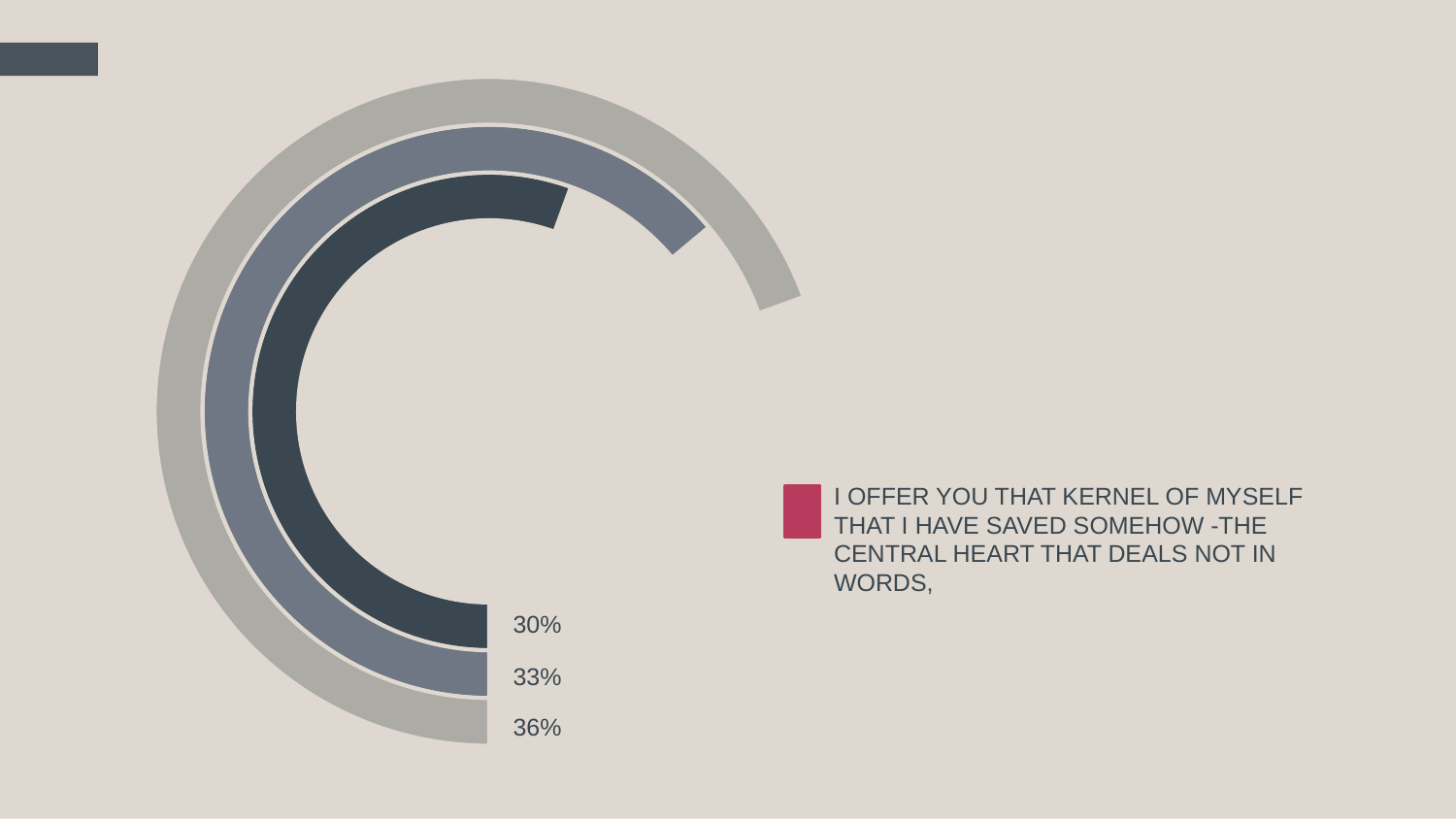

I OFFER YOU THAT KERNEL OF MYSELF THAT I HAVE SAVED SOMEHOW -THE CENTRAL HEART THAT DEALS NOT IN WORDS,

30%
33%
36%